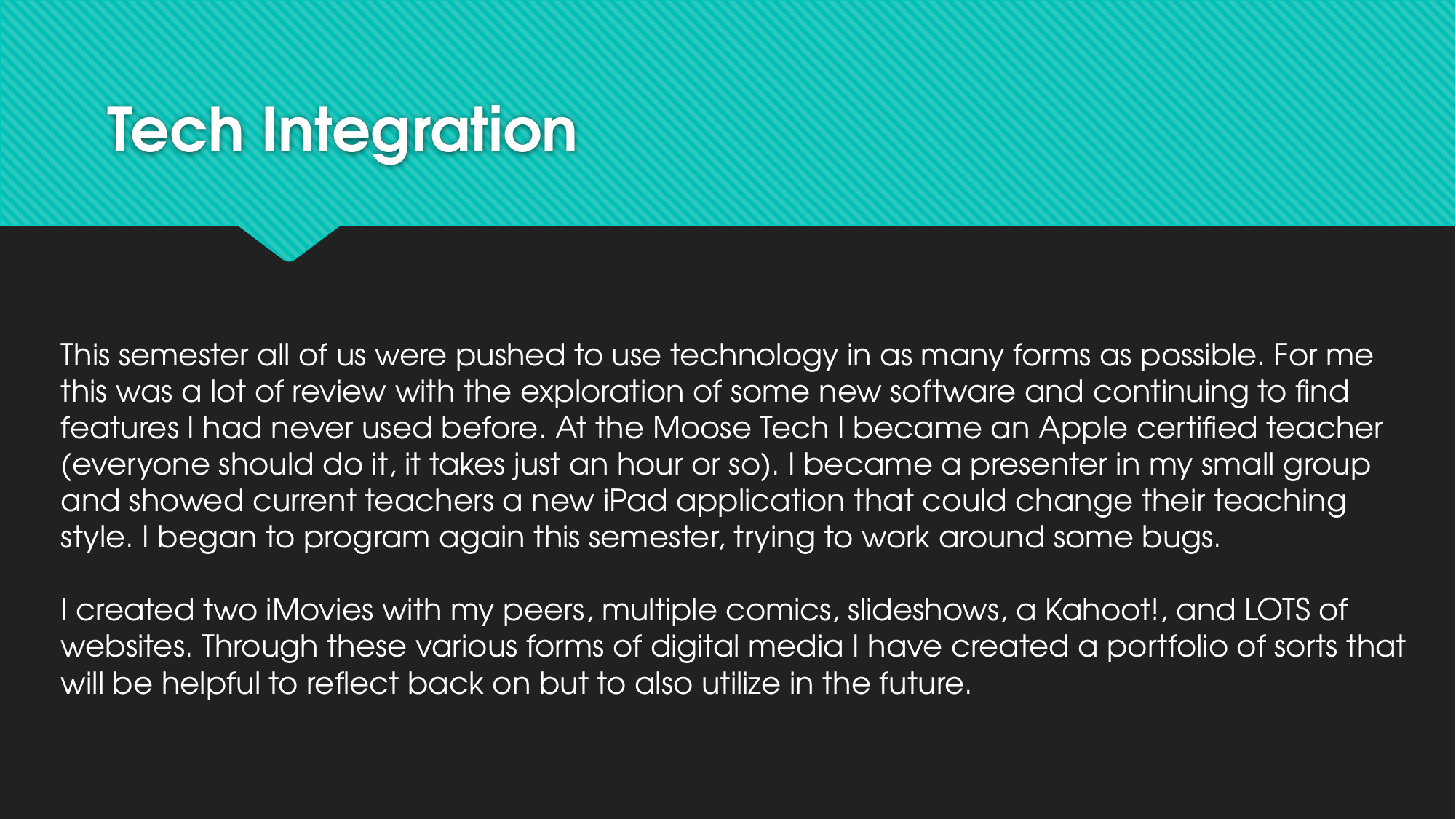

# Tech Integration
This semester all of us were pushed to use technology in as many forms as possible. For me this was a lot of review with the exploration of some new software and continuing to find features I had never used before. At the Moose Tech I became an Apple certified teacher (everyone should do it, it takes just an hour or so). I became a presenter in my small group and showed current teachers a new iPad application that could change their teaching style. I began to program again this semester, trying to work around some bugs.

I created two iMovies with my peers, multiple comics, slideshows, a Kahoot!, and LOTS of websites. Through these various forms of digital media I have created a portfolio of sorts that will be helpful to reflect back on but to also utilize in the future.